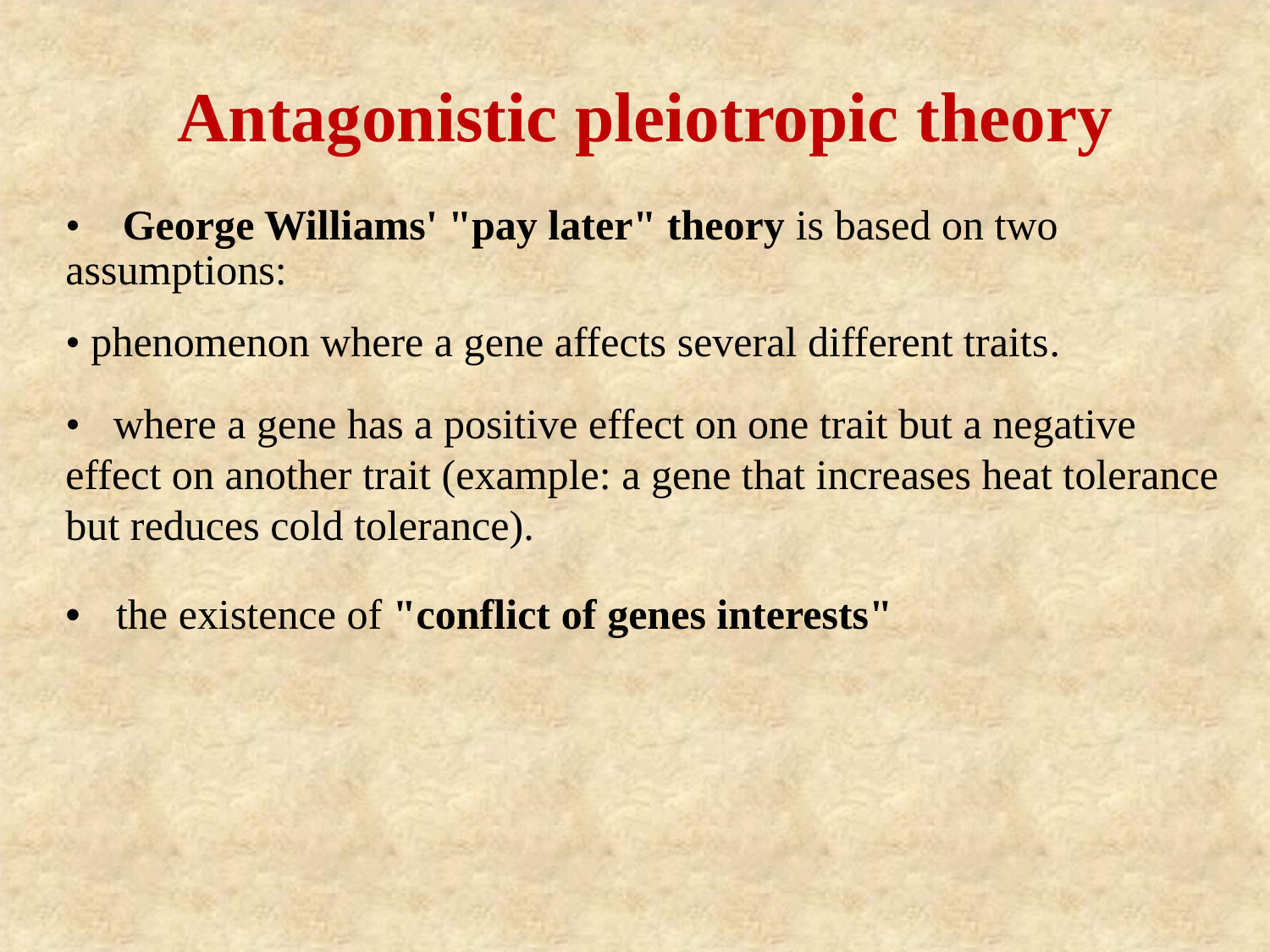

Antagonistic pleiotropic theory
• George Williams' "pay later" theory is based on two assumptions:

• phenomenon where a gene affects several different traits.
• where a gene has a positive effect on one trait but a negative
effect on another trait (example: a gene that increases heat tolerance
but reduces cold tolerance).

•   the existence of "conflict of genes interests"